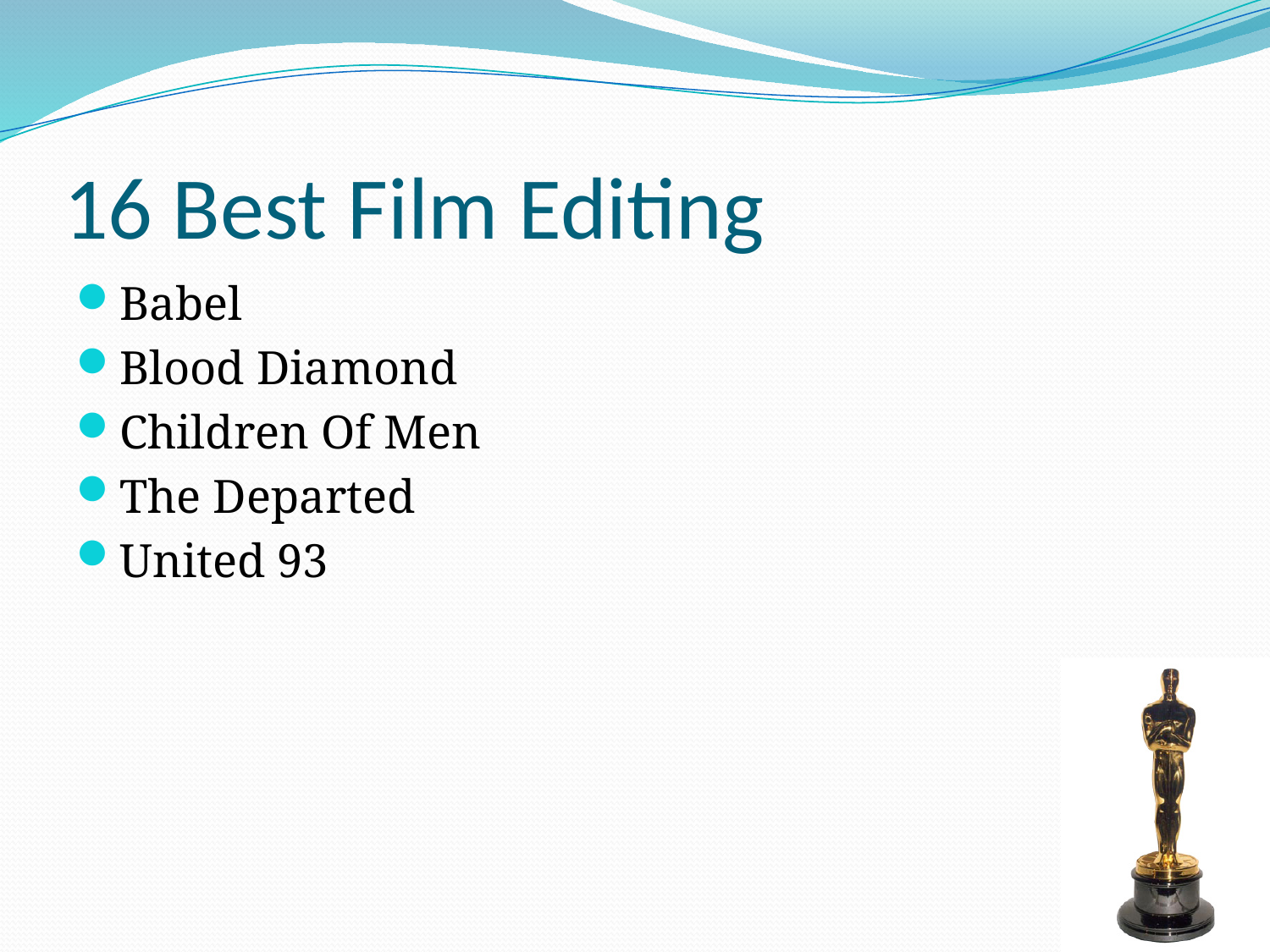

# 16 Best Film Editing
Babel
Blood Diamond
Children Of Men
The Departed
United 93